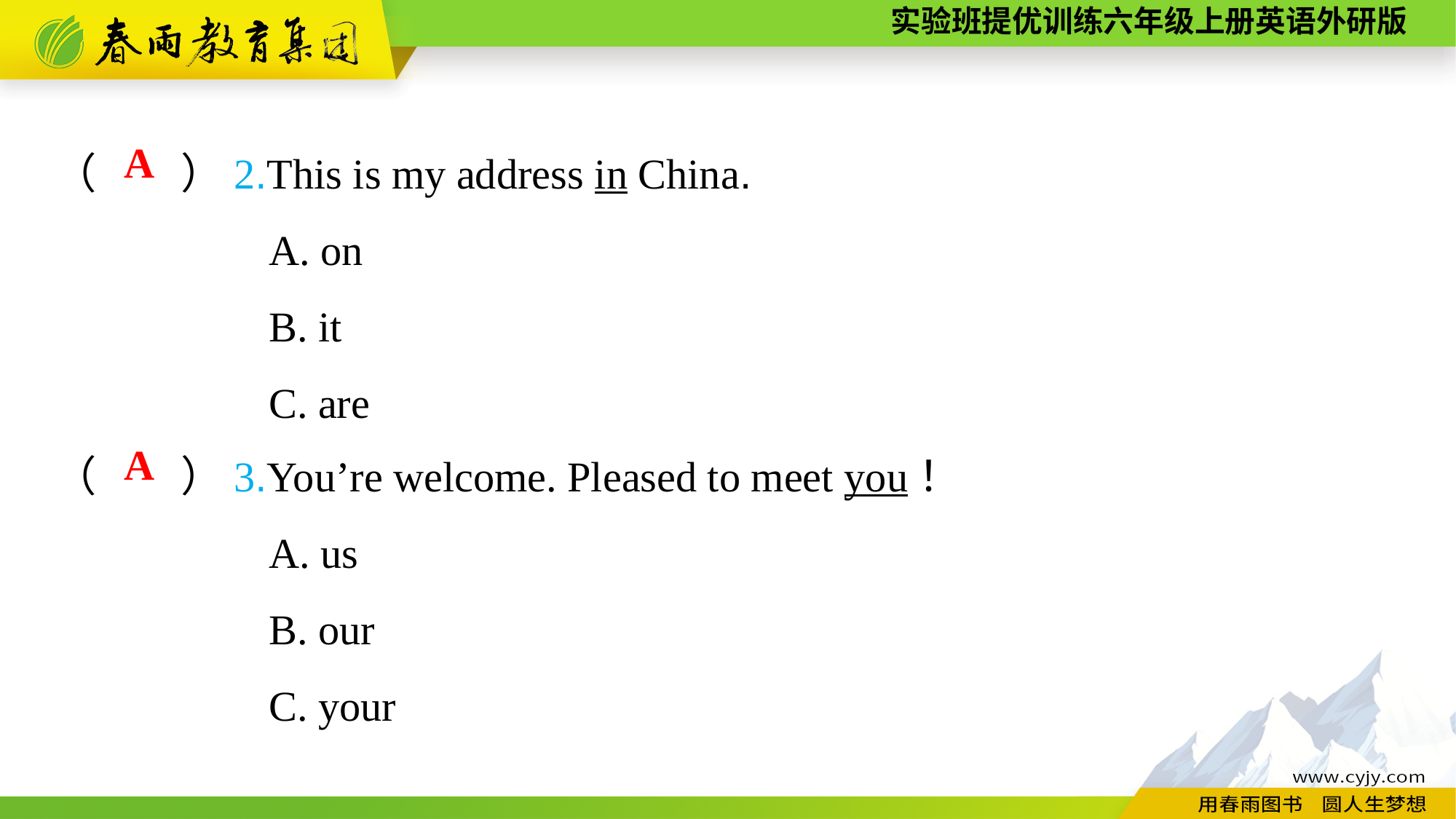

（　　）2.This is my address in China.
A. on
B. it
C. are
A
（　　）3.You’re welcome. Pleased to meet you！
A. us
B. our
C. your
A